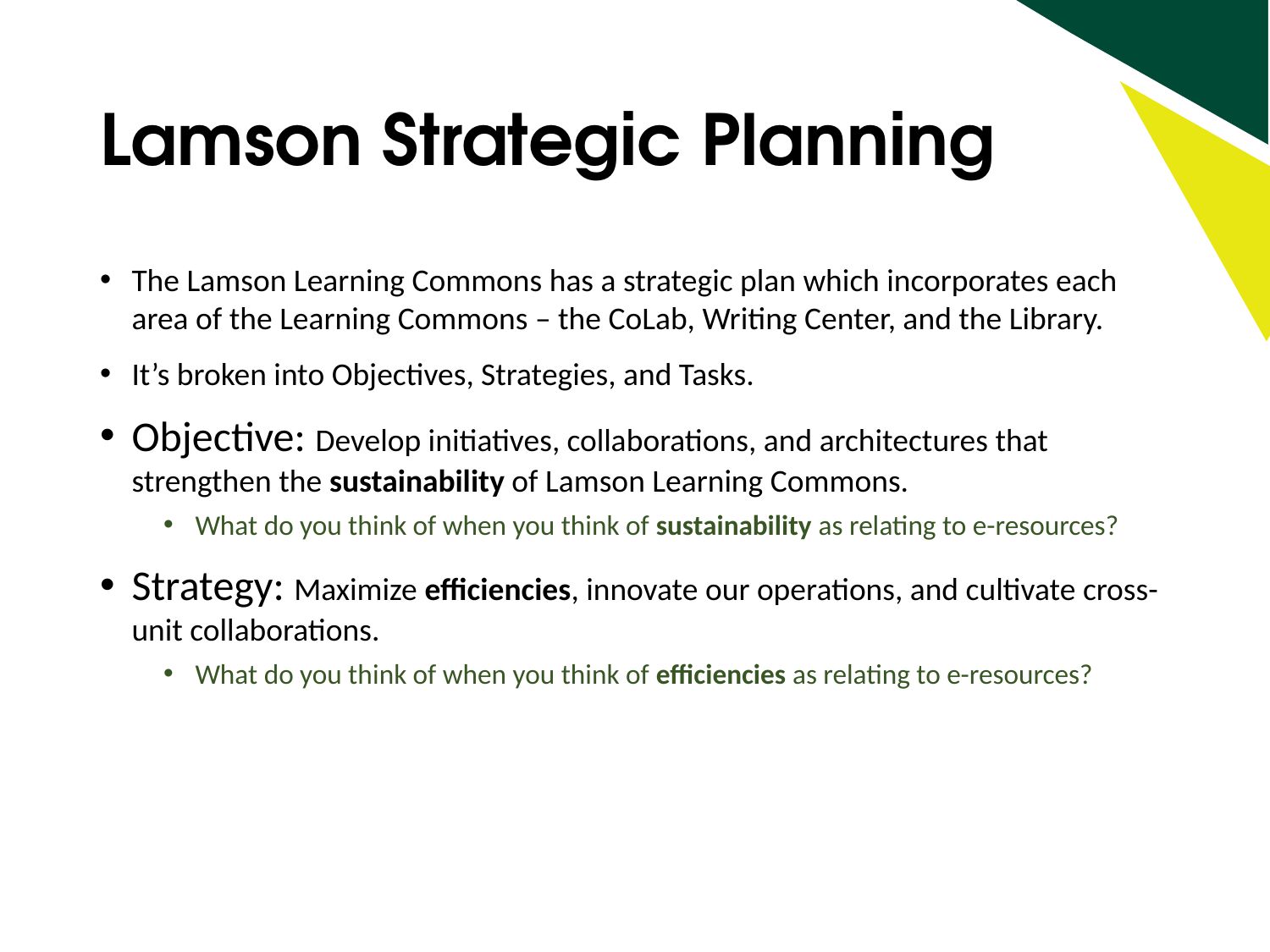

# Lamson Strategic Planning
The Lamson Learning Commons has a strategic plan which incorporates each area of the Learning Commons – the CoLab, Writing Center, and the Library.
It’s broken into Objectives, Strategies, and Tasks.
Objective: Develop initiatives, collaborations, and architectures that strengthen the sustainability of Lamson Learning Commons.
What do you think of when you think of sustainability as relating to e-resources?
Strategy: Maximize efficiencies, innovate our operations, and cultivate cross-unit collaborations.
What do you think of when you think of efficiencies as relating to e-resources?